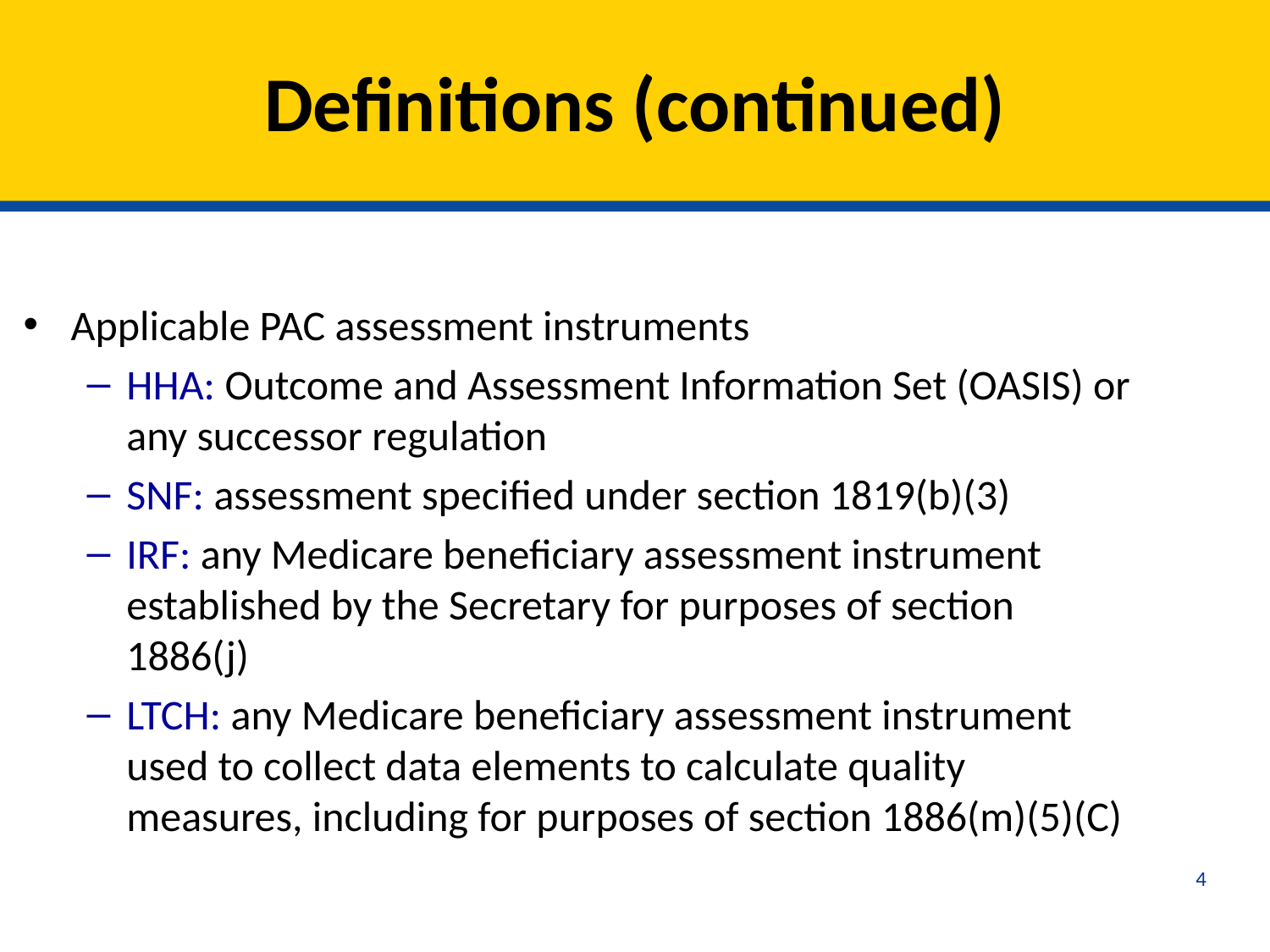

# Definitions (continued)

Applicable PAC assessment instruments
HHA: Outcome and Assessment Information Set (OASIS) or any successor regulation
SNF: assessment specified under section 1819(b)(3)
IRF: any Medicare beneficiary assessment instrument established by the Secretary for purposes of section 1886(j)
LTCH: any Medicare beneficiary assessment instrument used to collect data elements to calculate quality measures, including for purposes of section 1886(m)(5)(C)

4